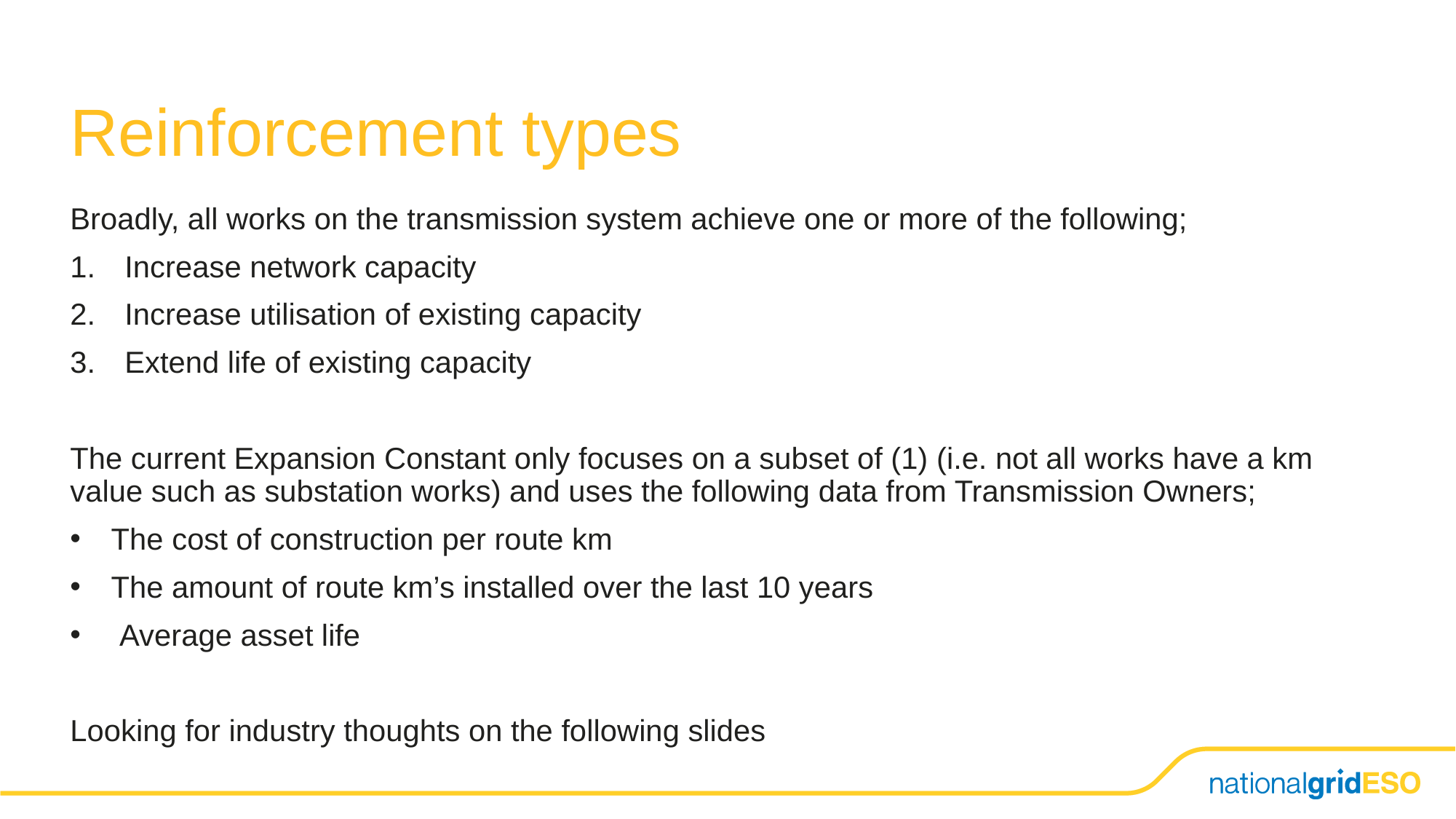

# Reinforcement types
Broadly, all works on the transmission system achieve one or more of the following;
Increase network capacity
Increase utilisation of existing capacity
Extend life of existing capacity

The current Expansion Constant only focuses on a subset of (1) (i.e. not all works have a km value such as substation works) and uses the following data from Transmission Owners;
The cost of construction per route km
The amount of route km’s installed over the last 10 years
 Average asset life

Looking for industry thoughts on the following slides